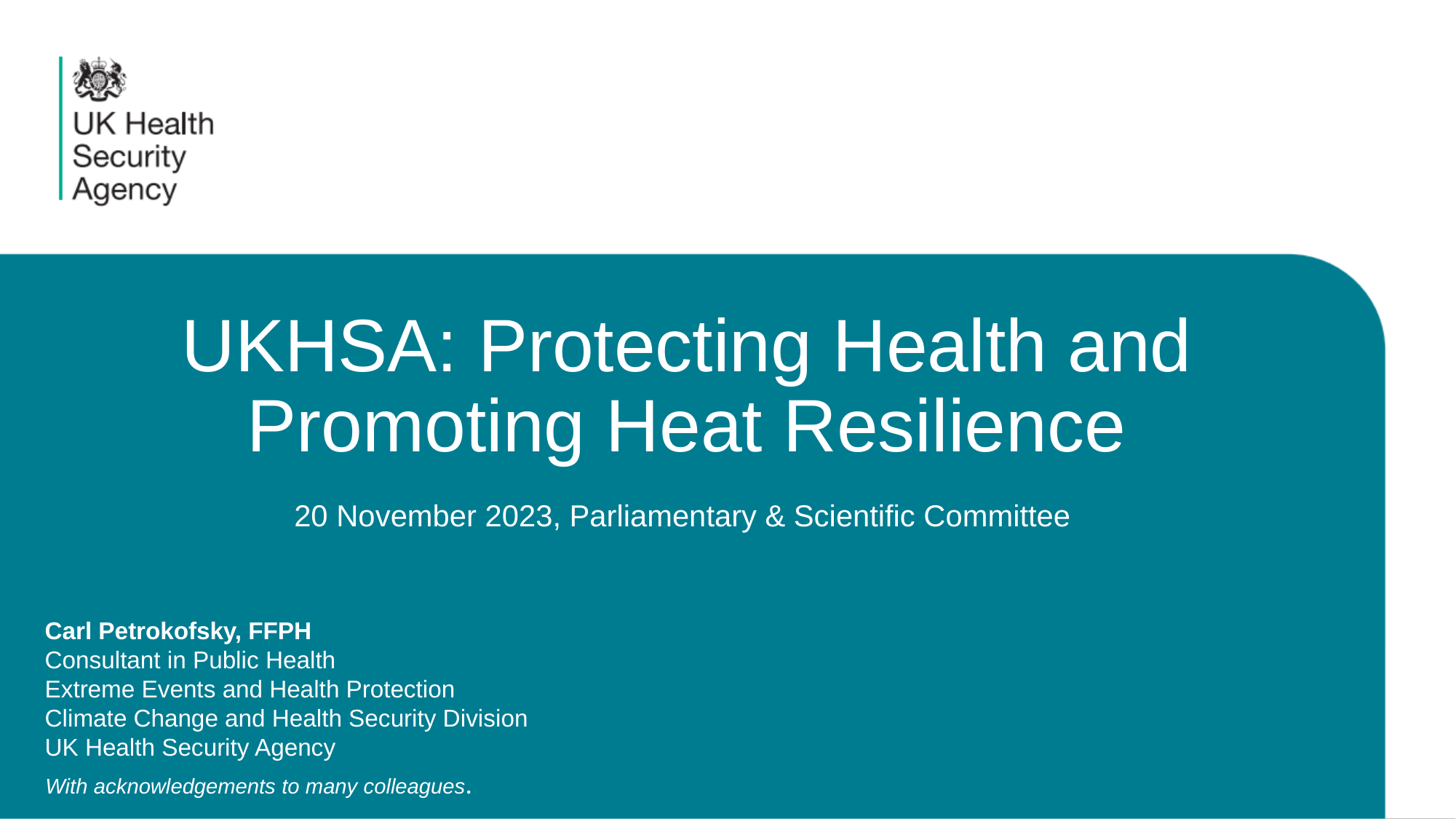

# UKHSA: Protecting Health and Promoting Heat Resilience 20 November 2023, Parliamentary & Scientific Committee
Carl Petrokofsky, FFPH
Consultant in Public Health
Extreme Events and Health Protection
Climate Change and Health Security Division
UK Health Security Agency

With acknowledgements to many colleagues.